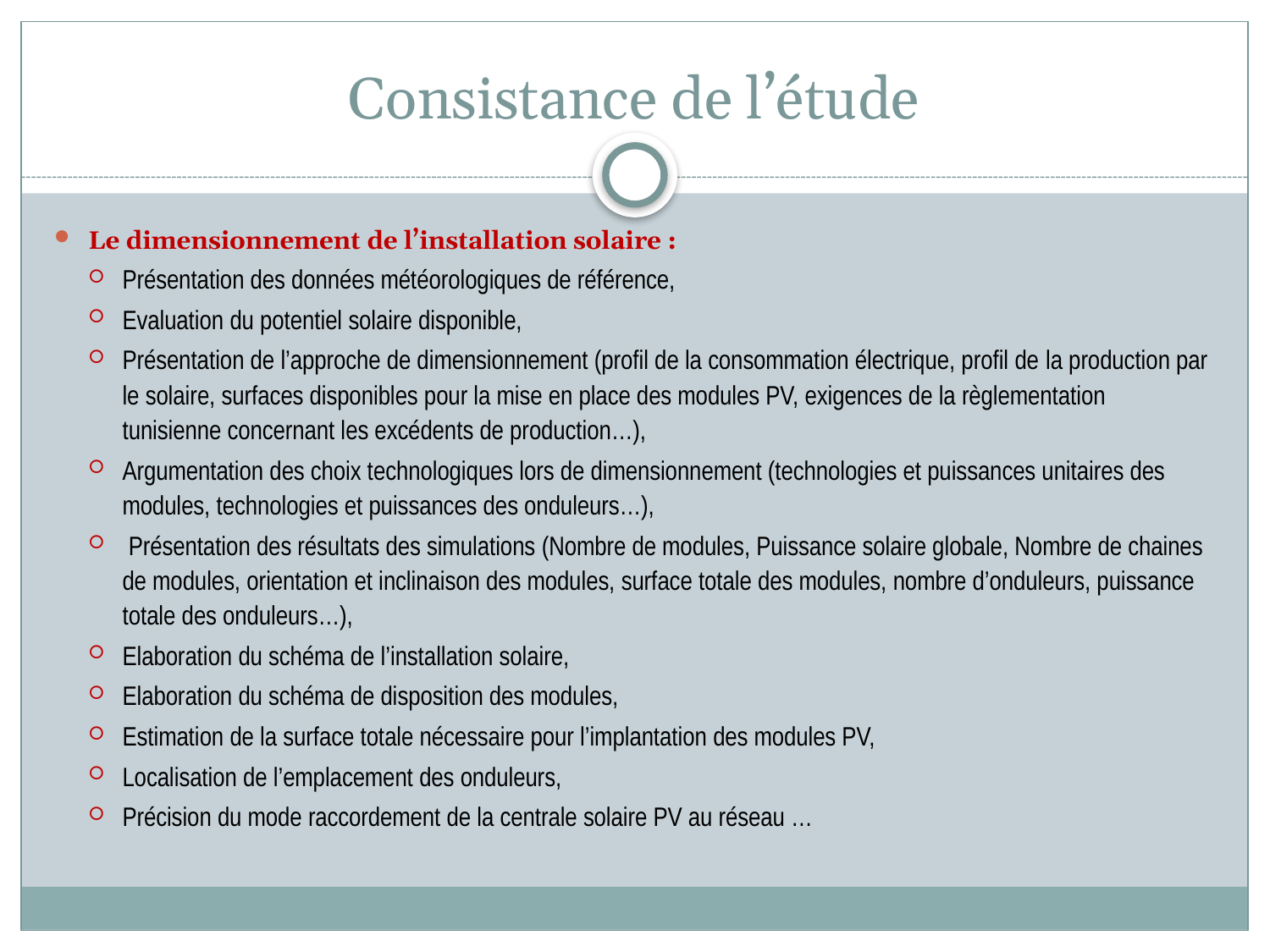

# Consistance de l’étude
Le dimensionnement de l’installation solaire :
Présentation des données météorologiques de référence,
Evaluation du potentiel solaire disponible,
Présentation de l’approche de dimensionnement (profil de la consommation électrique, profil de la production par le solaire, surfaces disponibles pour la mise en place des modules PV, exigences de la règlementation tunisienne concernant les excédents de production…),
Argumentation des choix technologiques lors de dimensionnement (technologies et puissances unitaires des modules, technologies et puissances des onduleurs…),
 Présentation des résultats des simulations (Nombre de modules, Puissance solaire globale, Nombre de chaines de modules, orientation et inclinaison des modules, surface totale des modules, nombre d’onduleurs, puissance totale des onduleurs…),
Elaboration du schéma de l’installation solaire,
Elaboration du schéma de disposition des modules,
Estimation de la surface totale nécessaire pour l’implantation des modules PV,
Localisation de l’emplacement des onduleurs,
Précision du mode raccordement de la centrale solaire PV au réseau …